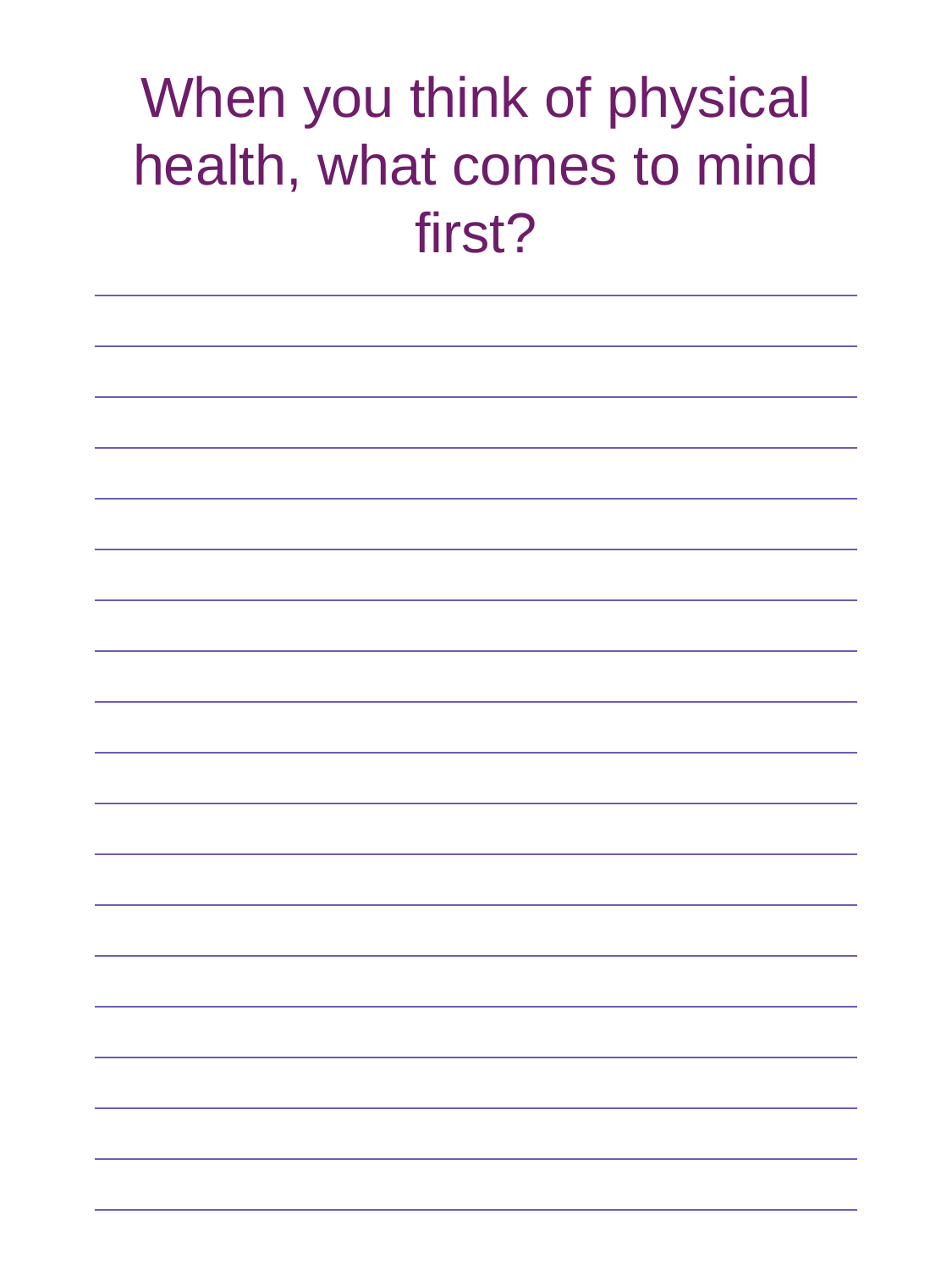

When you think of physical health, what comes to mind first?
|  |
| --- |
|  |
|  |
|  |
|  |
|  |
|  |
|  |
|  |
|  |
|  |
|  |
|  |
|  |
|  |
|  |
|  |
|  |